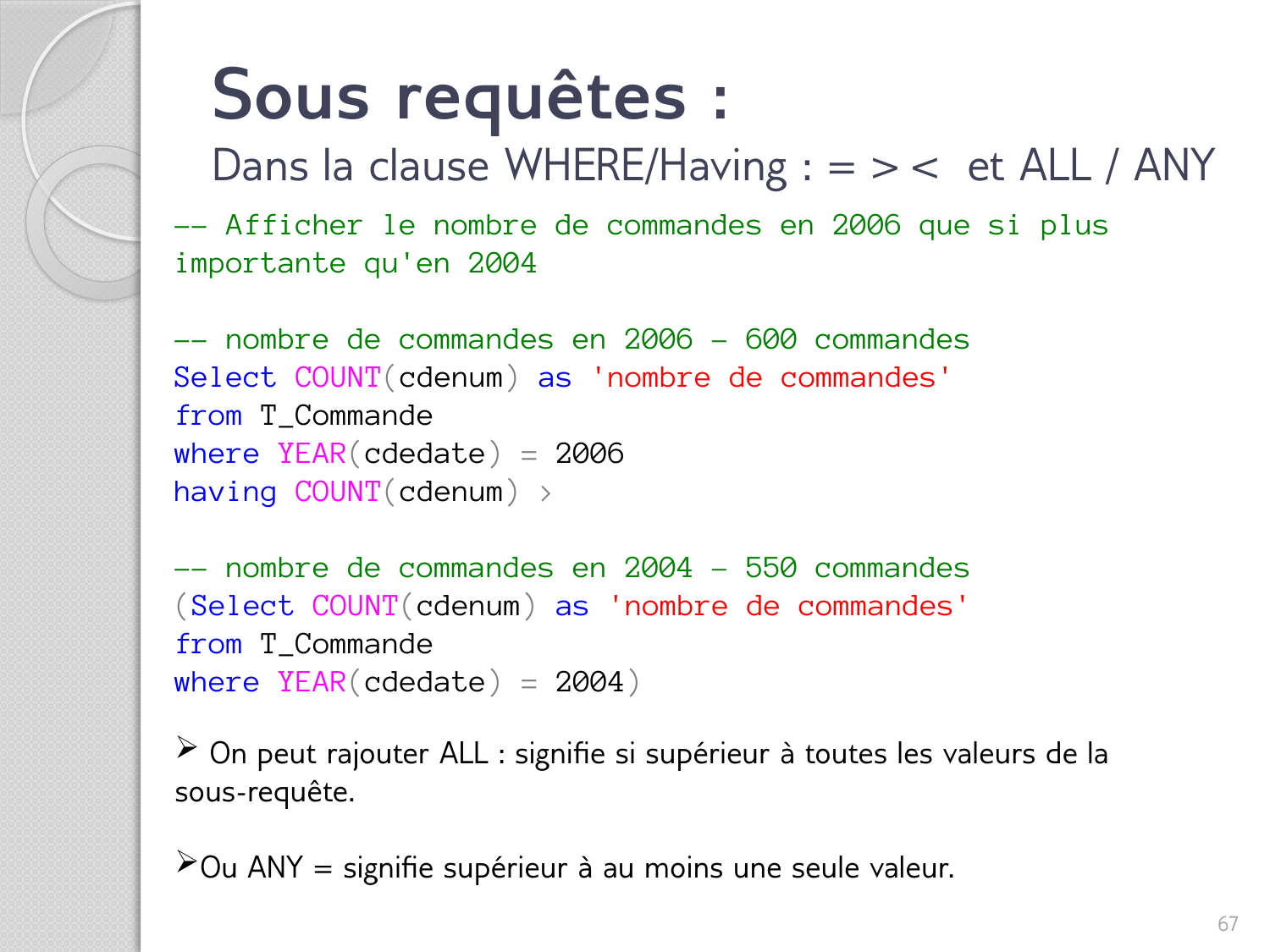

# Sous requêtes : Dans la clause WHERE/Having : = > <  et ALL / ANY
-- Afficher le nombre de commandes en 2006 que si plus importante qu'en 2004

-- nombre de commandes en 2006 – 600 commandes
Select COUNT(cdenum) as 'nombre de commandes'
from T_Commande
where YEAR(cdedate) = 2006
having COUNT(cdenum) >

-- nombre de commandes en 2004 – 550 commandes
(Select COUNT(cdenum) as 'nombre de commandes'
from T_Commande
where YEAR(cdedate) = 2004)
 On peut rajouter ALL : signifie si supérieur à toutes les valeurs de la sous-requête.

Ou ANY = signifie supérieur à au moins une seule valeur.
67